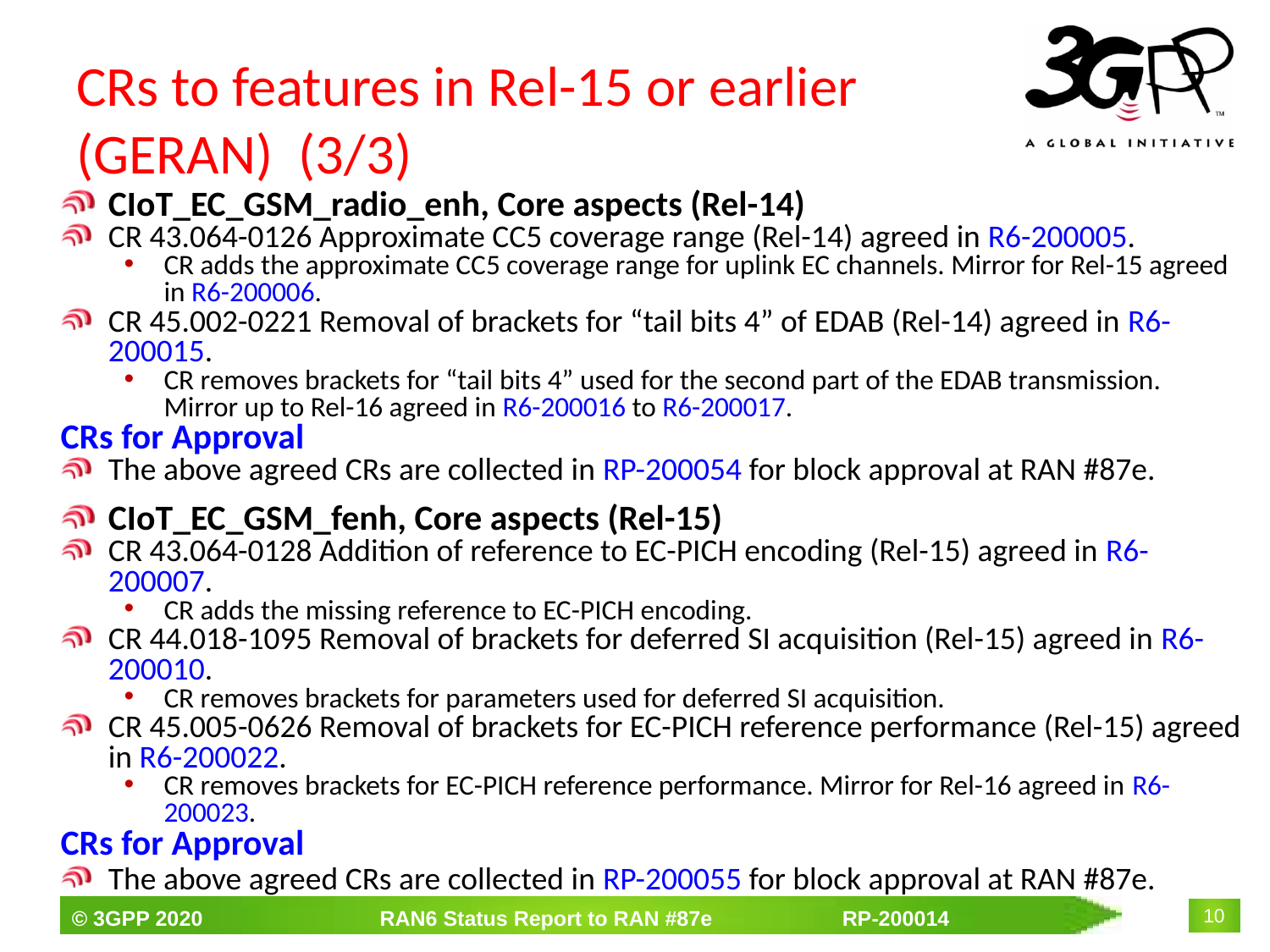

# CRs to features in Rel-15 or earlier (GERAN)  (3/3)
CIoT_EC_GSM_radio_enh, Core aspects (Rel-14)
CR 43.064-0126 Approximate CC5 coverage range (Rel-14) agreed in R6-200005.
CR adds the approximate CC5 coverage range for uplink EC channels. Mirror for Rel-15 agreed in R6-200006.
CR 45.002-0221 Removal of brackets for “tail bits 4” of EDAB (Rel-14) agreed in R6-200015.
CR removes brackets for “tail bits 4” used for the second part of the EDAB transmission. Mirror up to Rel-16 agreed in R6-200016 to R6-200017.
CRs for Approval
The above agreed CRs are collected in RP-200054 for block approval at RAN #87e.

CIoT_EC_GSM_fenh, Core aspects (Rel-15)
CR 43.064-0128 Addition of reference to EC-PICH encoding (Rel-15) agreed in R6-200007.
CR adds the missing reference to EC-PICH encoding.
CR 44.018-1095 Removal of brackets for deferred SI acquisition (Rel-15) agreed in R6-200010.
CR removes brackets for parameters used for deferred SI acquisition.
CR 45.005-0626 Removal of brackets for EC-PICH reference performance (Rel-15) agreed in R6-200022.
CR removes brackets for EC-PICH reference performance. Mirror for Rel-16 agreed in R6-200023.
CRs for Approval
The above agreed CRs are collected in RP-200055 for block approval at RAN #87e.